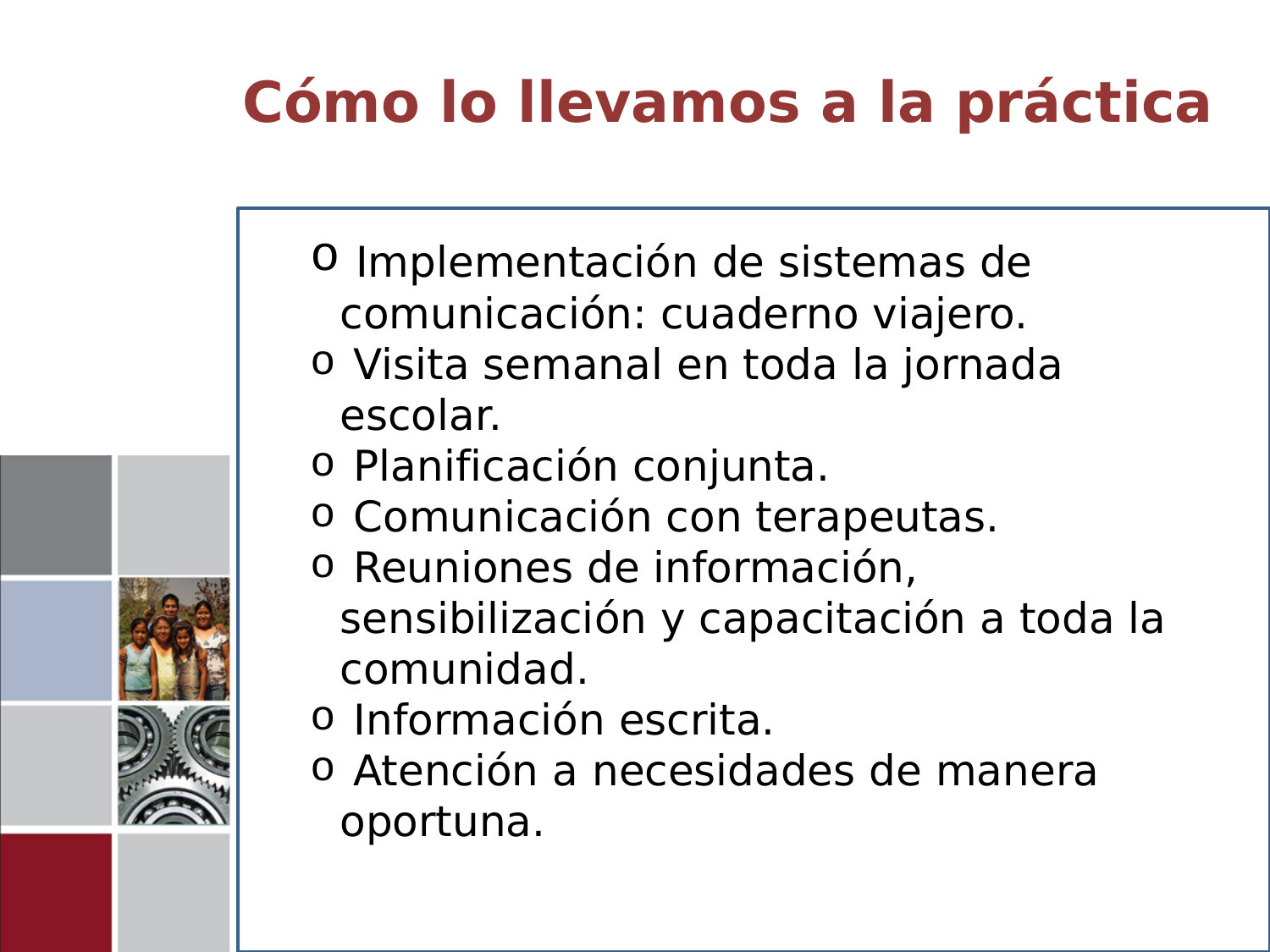

Cómo lo llevamos a la práctica
 Implementación de sistemas de comunicación: cuaderno viajero.
 Visita semanal en toda la jornada escolar.
 Planificación conjunta.
 Comunicación con terapeutas.
 Reuniones de información, sensibilización y capacitación a toda la comunidad.
 Información escrita.
 Atención a necesidades de manera oportuna.